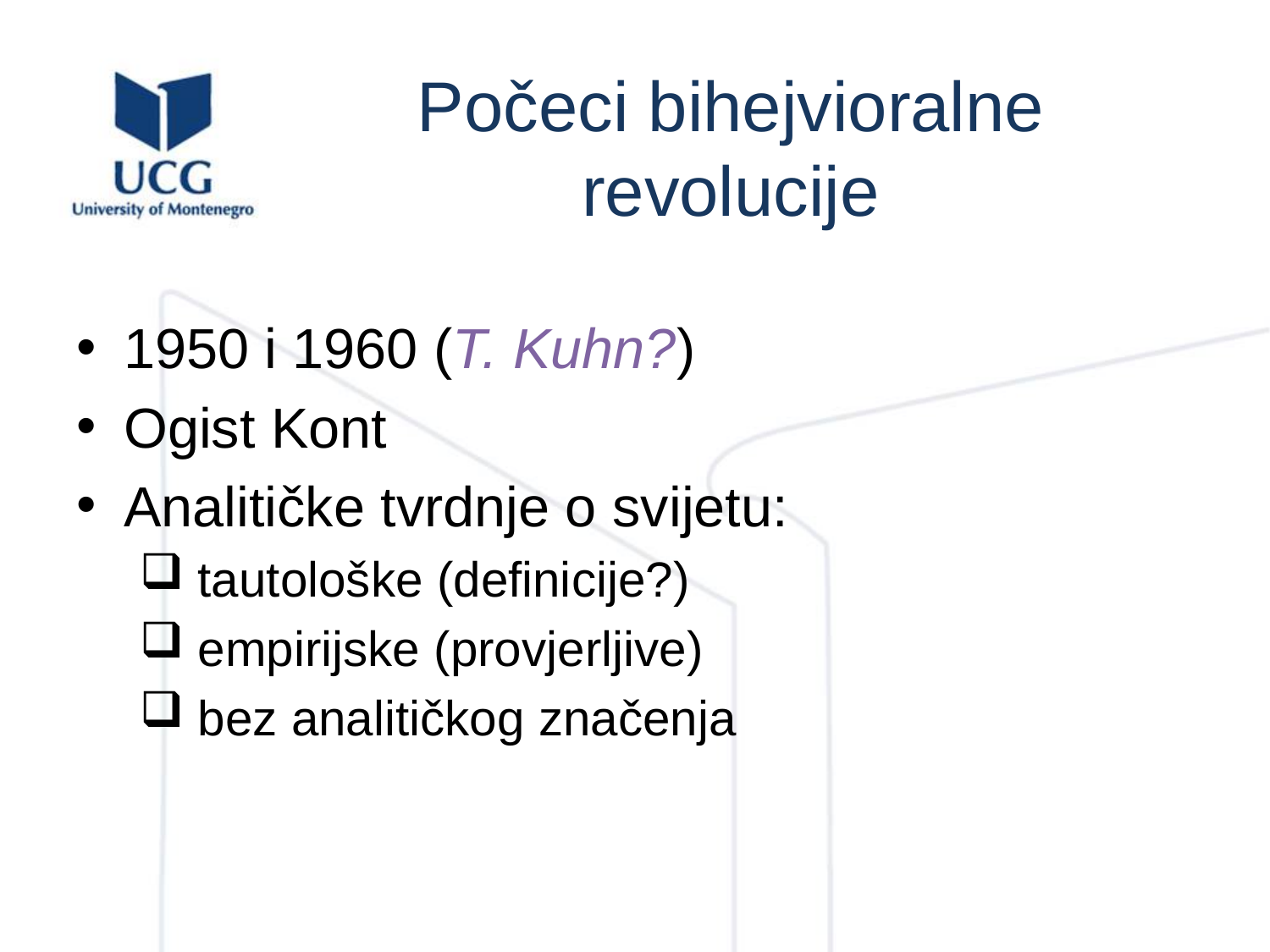

# Počeci bihejvioralne revolucije
1950 i 1960 (T. Kuhn?)
Ogist Kont
Analitičke tvrdnje o svijetu:
 tautološke (definicije?)
 empirijske (provjerljive)
 bez analitičkog značenja